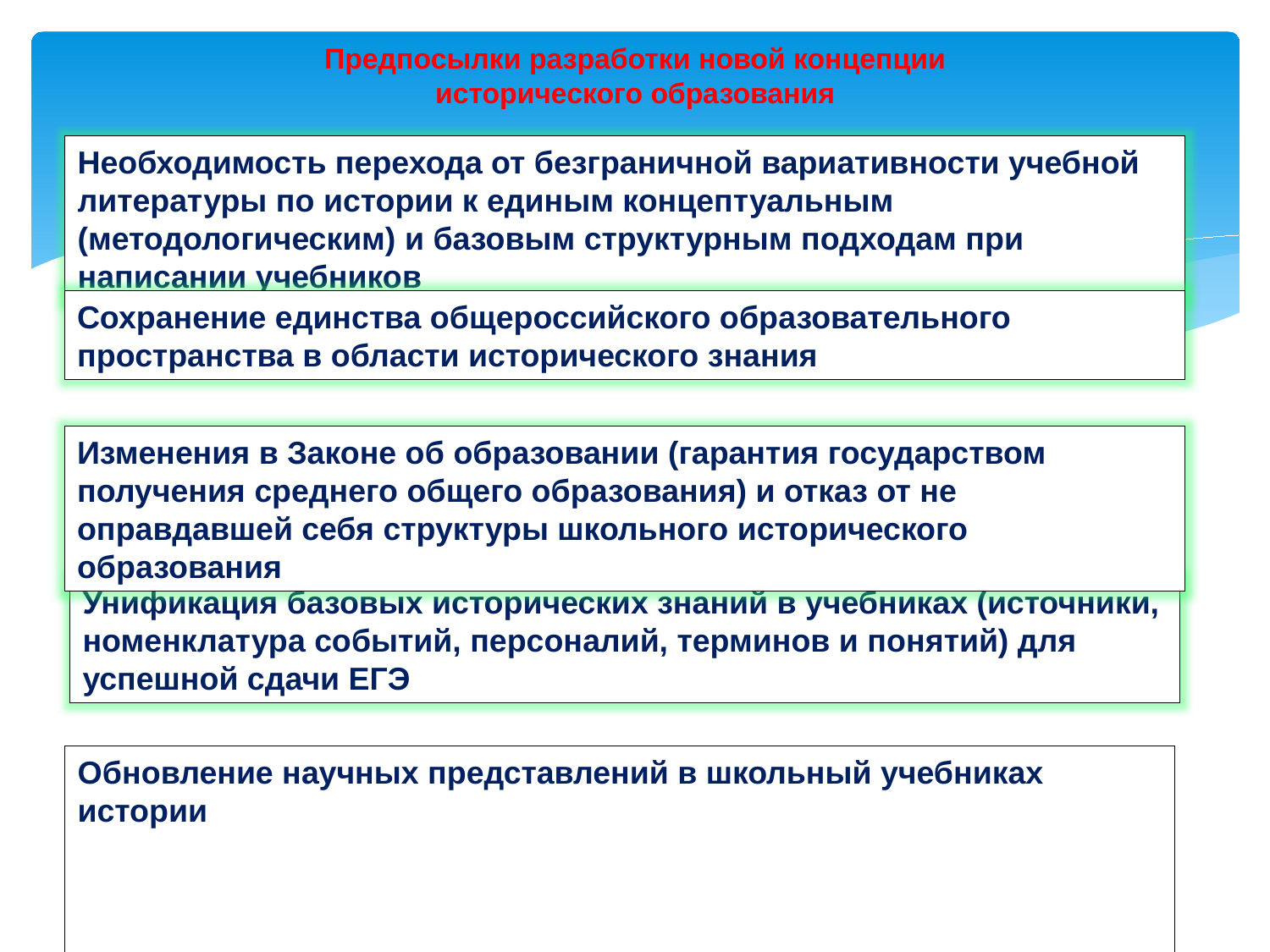

# Предпосылки разработки новой концепции исторического образования
Необходимость перехода от безграничной вариативности учебной литературы по истории к единым концептуальным (методологическим) и базовым структурным подходам при написании учебников
Сохранение единства общероссийского образовательного пространства в области исторического знания
Изменения в Законе об образовании (гарантия государством  получения среднего общего образования) и отказ от не оправдавшей себя структуры школьного исторического образования
Унификация базовых исторических знаний в учебниках (источники, номенклатура событий, персоналий, терминов и понятий) для успешной сдачи ЕГЭ
Обновление научных представлений в школьный учебниках истории